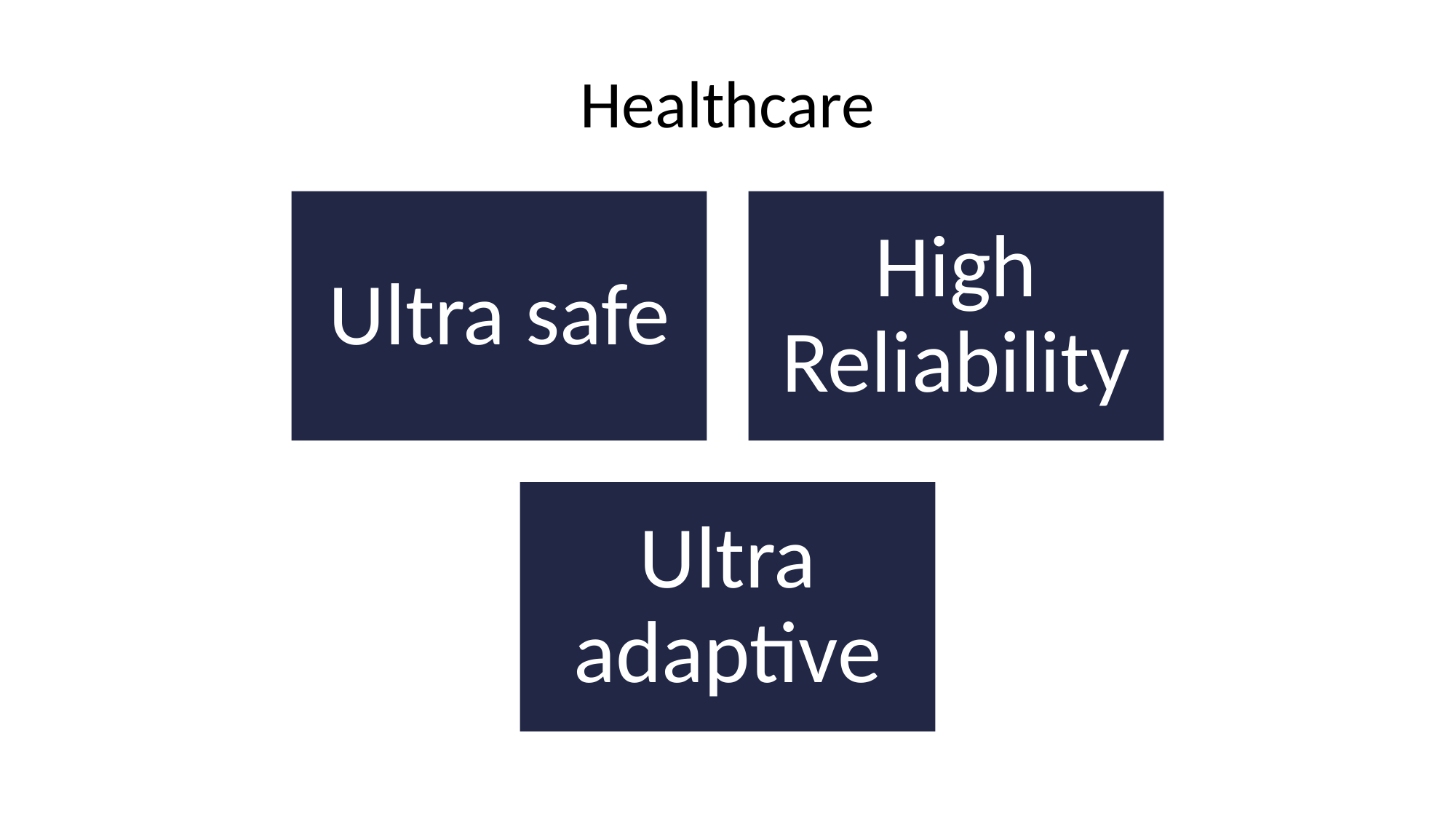

# Healthcare
Ultra safe
High Reliability
Ultra adaptive